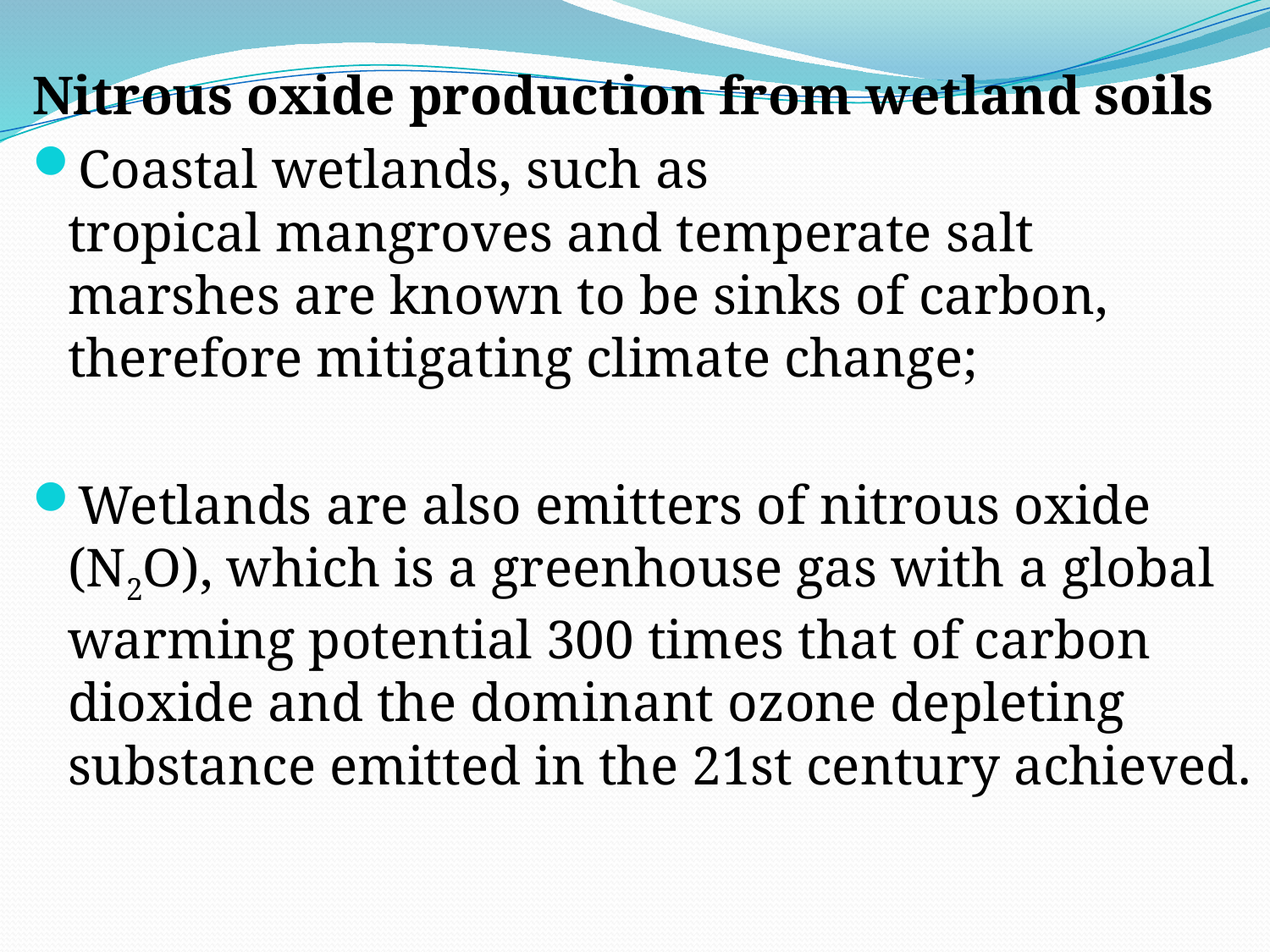

Nitrous oxide production from wetland soils
Coastal wetlands, such as tropical mangroves and temperate salt marshes are known to be sinks of carbon, therefore mitigating climate change;

Wetlands are also emitters of nitrous oxide (N2O), which is a greenhouse gas with a global warming potential 300 times that of carbon dioxide and the dominant ozone depleting substance emitted in the 21st century achieved.